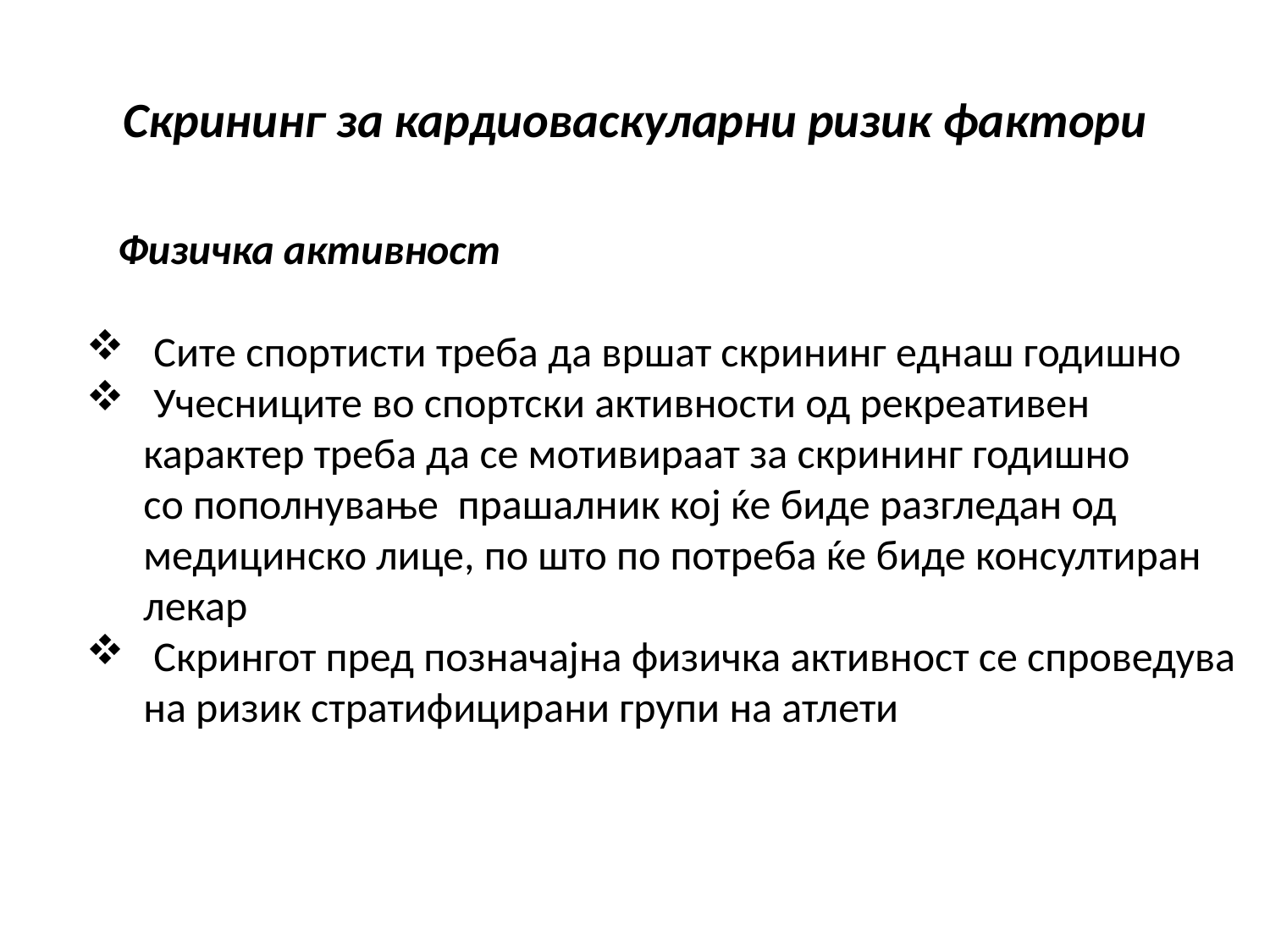

# Скрининг за кардиоваскуларни ризик фактори
Физичка активност
   Сите спортисти треба да вршат скрининг еднаш годишно
   Учесниците во спортски активности од рекреативен
      карактер треба да се мотивираат за скрининг годишно
      со пополнување  прашалник кој ќе биде разгледан од
      медицинско лице, по што по потреба ќе биде консултиран
      лекар
   Скрингот пред позначајна физичка активност се спроведува
      на ризик стратифицирани групи на атлети